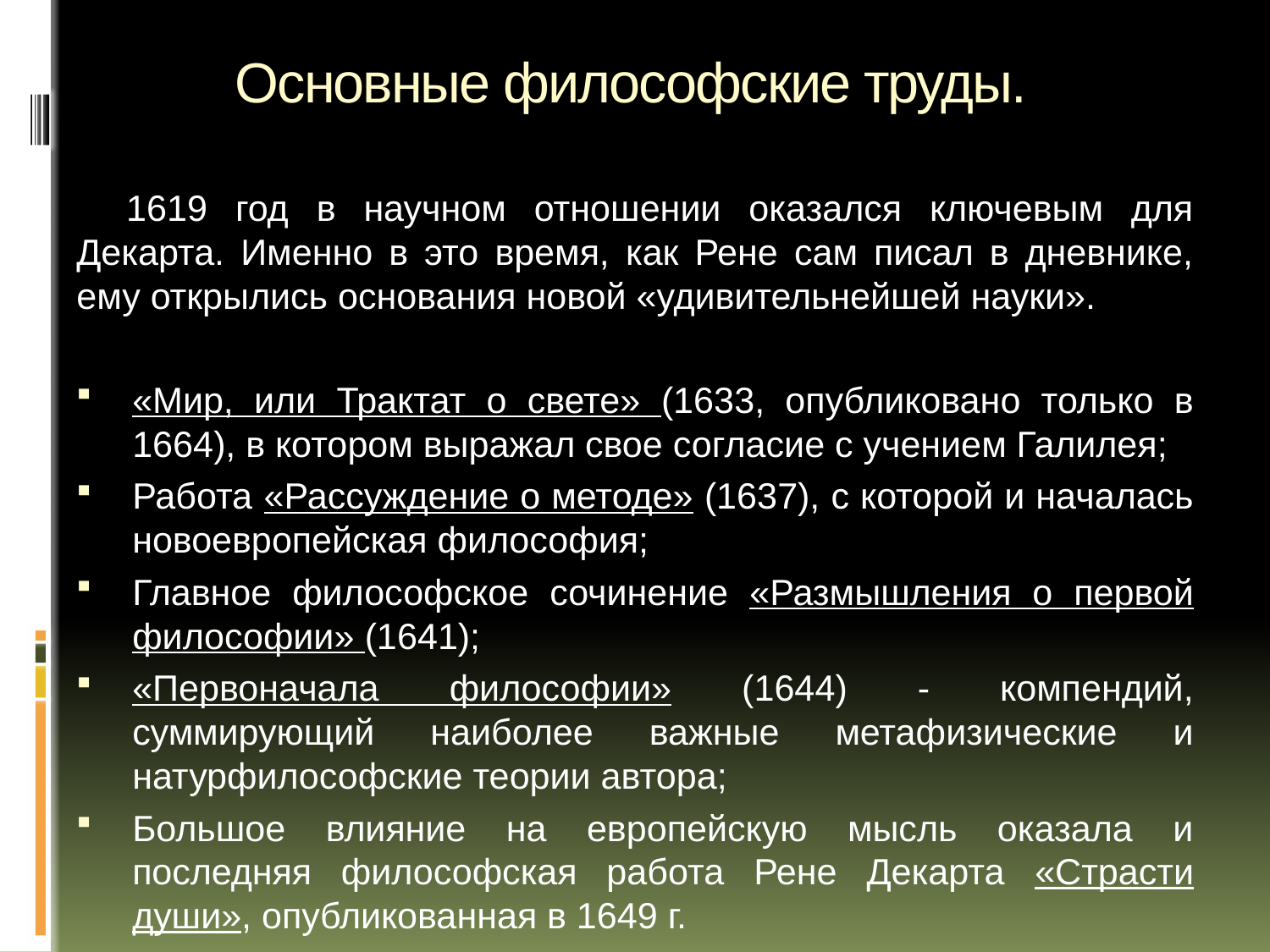

# Основные философские труды.
1619 год в научном отношении оказался ключевым для Декарта. Именно в это время, как Рене сам писал в дневнике, ему открылись основания новой «удивительнейшей науки».

«Мир, или Трактат о свете» (1633, опубликовано только в 1664), в котором выражал свое согласие с учением Галилея;
Работа «Рассуждение о методе» (1637), с которой и началась новоевропейская философия;
Главное философское сочинение «Размышления о первой философии» (1641);
«Первоначала философии» (1644) - компендий, суммирующий наиболее важные метафизические и натурфилософские теории автора;
Большое влияние на европейскую мысль оказала и последняя философская работа Рене Декарта «Страсти души», опубликованная в 1649 г.